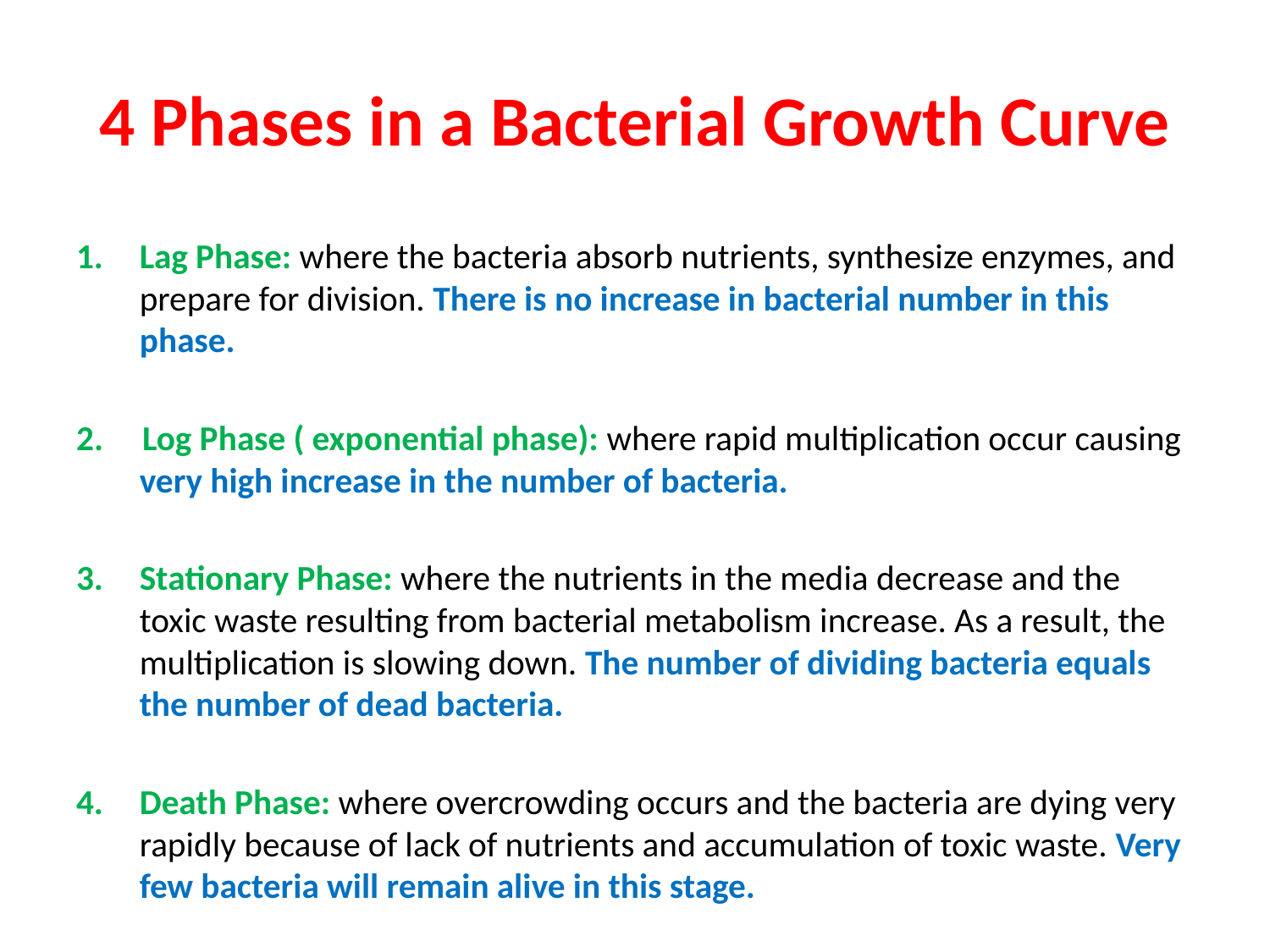

# 4 Phases in a Bacterial Growth Curve

Lag Phase: where the bacteria absorb nutrients, synthesize enzymes, and prepare for division. There is no increase in bacterial number in this phase.

2.     Log Phase ( exponential phase): where rapid multiplication occur causing very high increase in the number of bacteria.

Stationary Phase: where the nutrients in the media decrease and the toxic waste resulting from bacterial metabolism increase. As a result, the multiplication is slowing down. The number of dividing bacteria equals the number of dead bacteria.

Death Phase: where overcrowding occurs and the bacteria are dying very rapidly because of lack of nutrients and accumulation of toxic waste. Very few bacteria will remain alive in this stage.